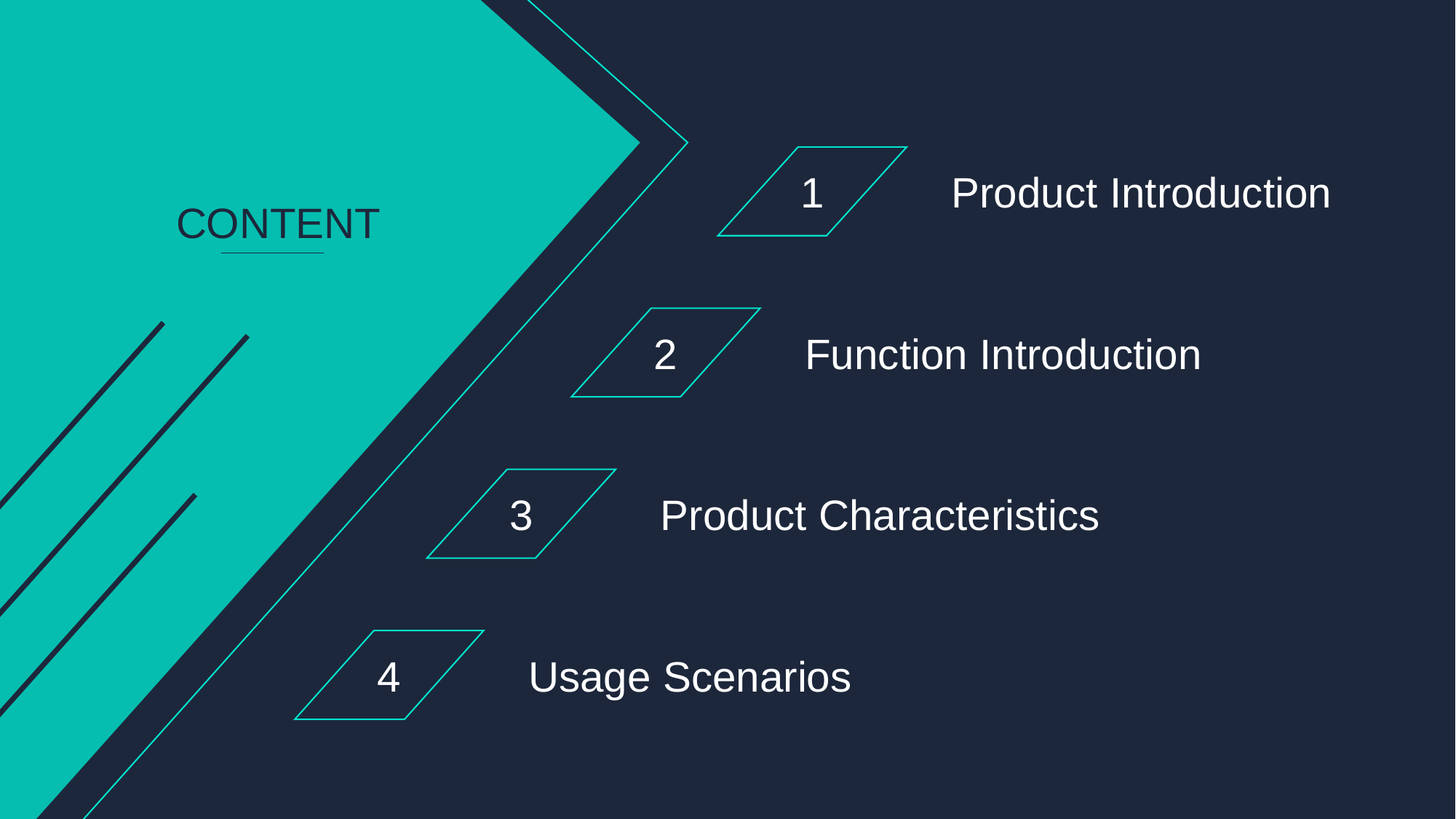

Product Introduction
1
CONTENT

Function Introduction
2

Product Characteristics
3

Usage Scenarios
4